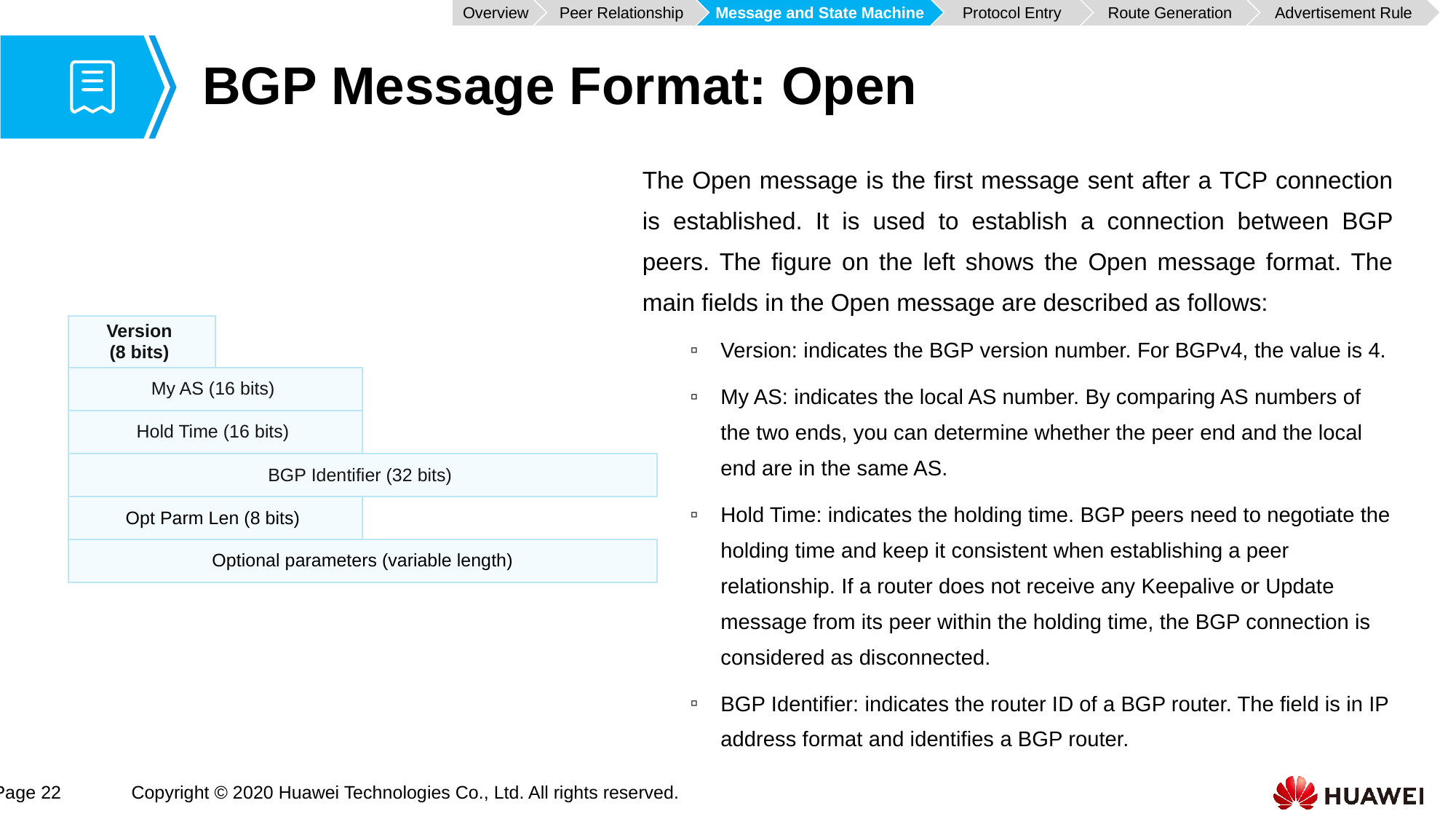

Overview
Peer Relationship
Message and State Machine
Protocol Entry
Route Generation
Advertisement Rule
# BGP Message Format: Open
The Open message is the first message sent after a TCP connection is established. It is used to establish a connection between BGP peers. The figure on the left shows the Open message format. The main fields in the Open message are described as follows:
Version: indicates the BGP version number. For BGPv4, the value is 4.
My AS: indicates the local AS number. By comparing AS numbers of the two ends, you can determine whether the peer end and the local end are in the same AS.
Hold Time: indicates the holding time. BGP peers need to negotiate the holding time and keep it consistent when establishing a peer relationship. If a router does not receive any Keepalive or Update message from its peer within the holding time, the BGP connection is considered as disconnected.
BGP Identifier: indicates the router ID of a BGP router. The field is in IP address format and identifies a BGP router.

| Version (8 bits) |  |  |  |
| --- | --- | --- | --- |
| My AS (16 bits) |  |  |  |
| Hold Time (16 bits) |  |  |  |
| BGP Identifier (32 bits) |  |  |  |
| Opt Parm Len (8 bits) |  |  |  |
| Optional parameters (variable length) |  |  |  |